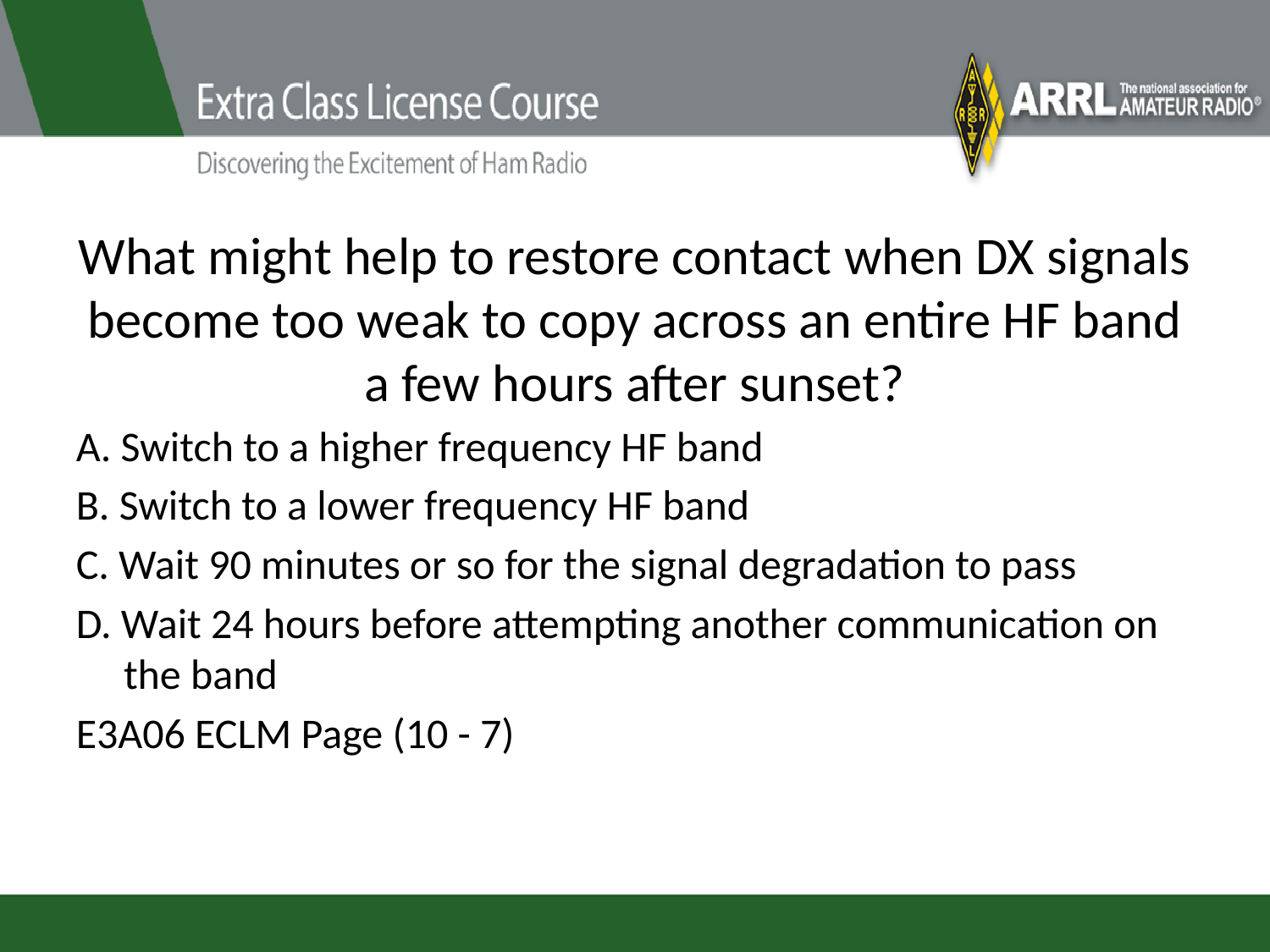

# What might help to restore contact when DX signals become too weak to copy across an entire HF band a few hours after sunset?
A. Switch to a higher frequency HF band
B. Switch to a lower frequency HF band
C. Wait 90 minutes or so for the signal degradation to pass
D. Wait 24 hours before attempting another communication on the band
E3A06 ECLM Page (10 - 7)